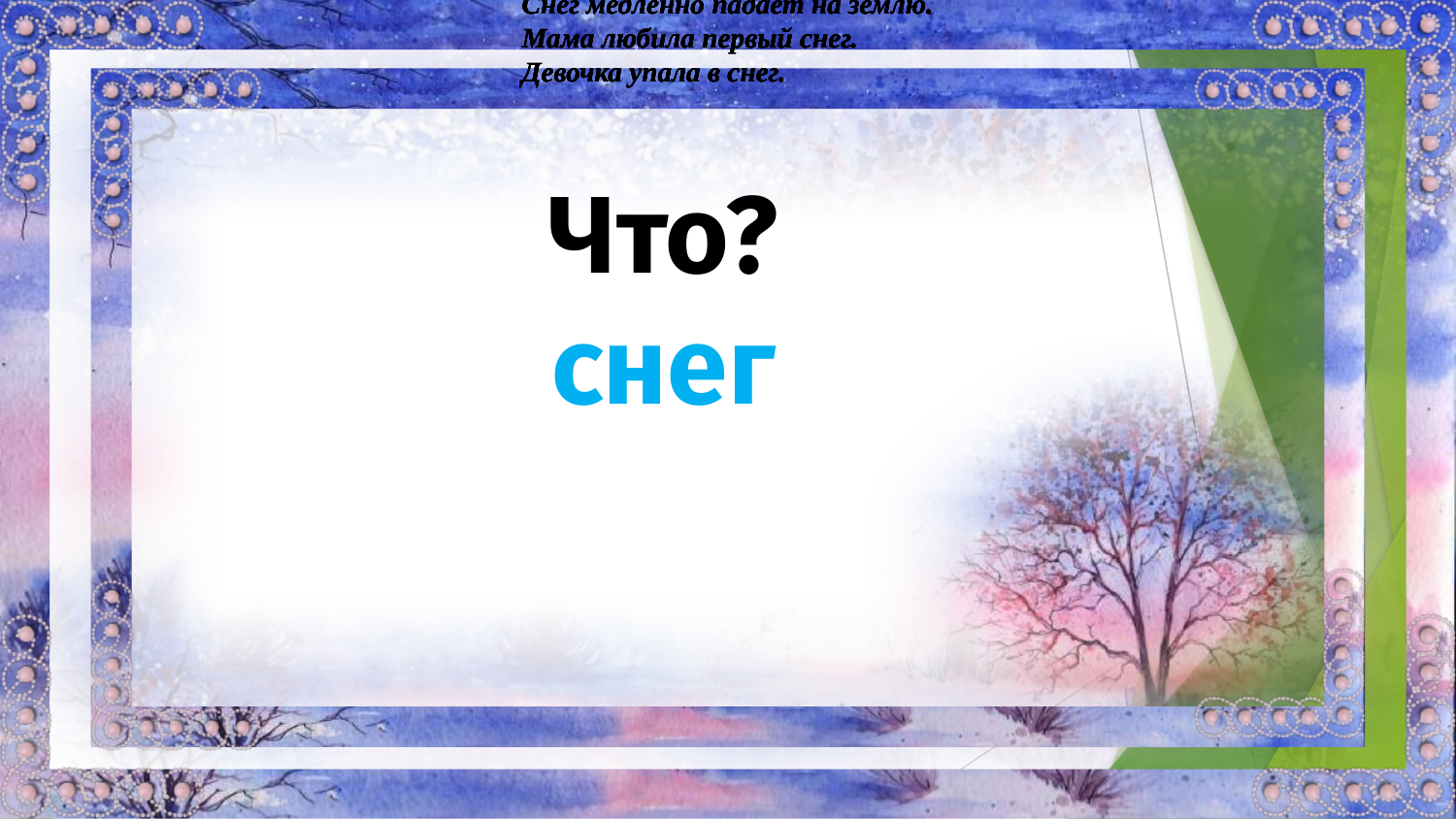

Снег медленно падает на землю.
Мама любила первый снег.
Девочка упала в снег.
Снег медленно падает на землю.
Мама любила первый снег.
Девочка упала в снег.
Снег медленно падает на землю.
Мама любила первый снег.
Девочка упала в снег.
Снег медленно падает на землю.
Мама любила первый снег.
Девочка упала в снег.
Снег медленно падает на землю.
Мама любила первый снег.
Девочка упала в снег.
Что?
снег